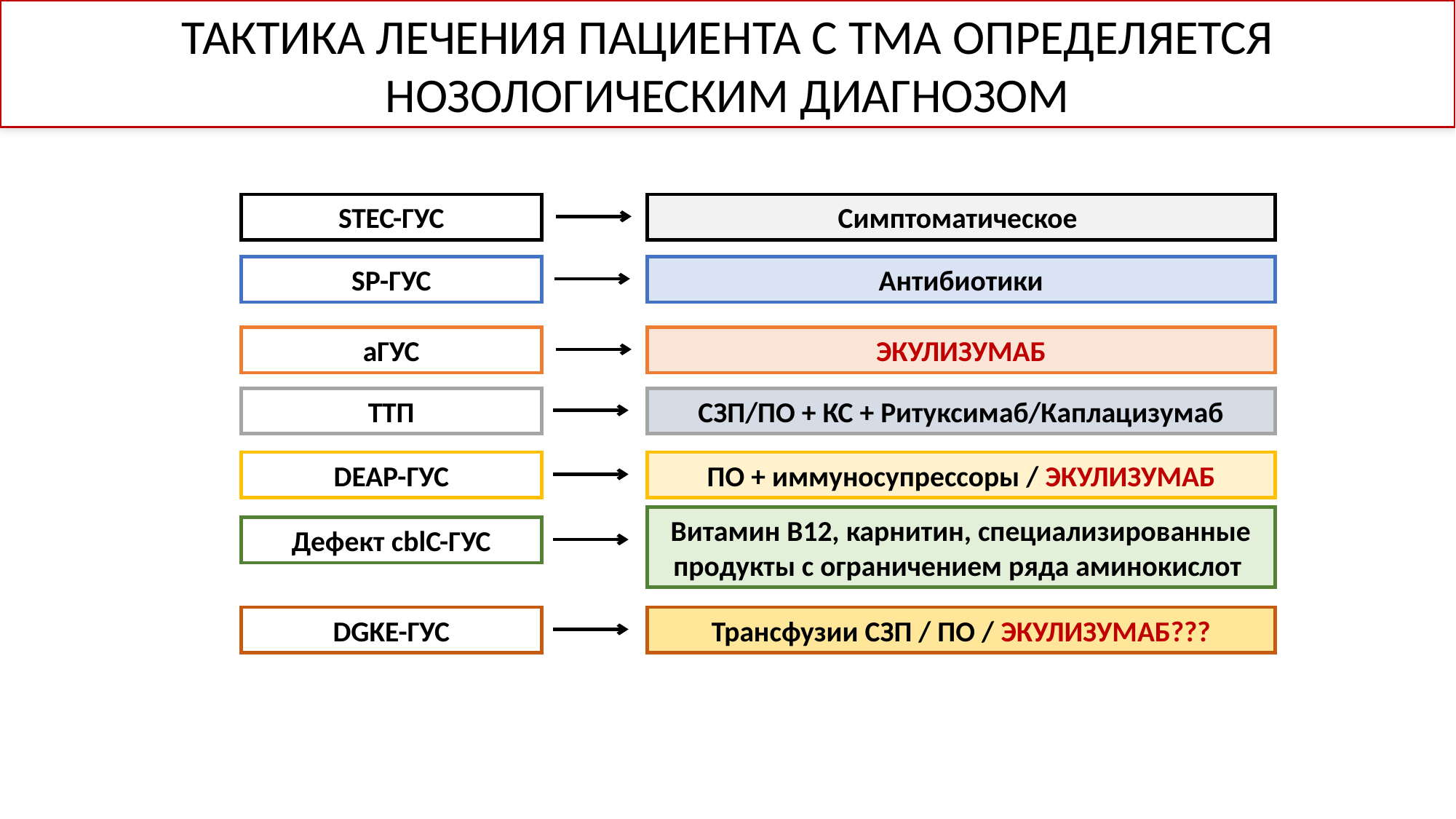

ТАКТИКА ЛЕЧЕНИЯ ПАЦИЕНТА С ТМА ОПРЕДЕЛЯЕТСЯ НОЗОЛОГИЧЕСКИМ ДИАГНОЗОМ
STEC-ГУС
Симптоматическое
SP-ГУС
Антибиотики
аГУС
ЭКУЛИЗУМАБ
ТТП
СЗП/ПО + КС + Ритуксимаб/Каплацизумаб
DEAP-ГУС
ПО + иммуносупрессоры / ЭКУЛИЗУМАБ
Витамин В12, карнитин, специализированные продукты с ограничением ряда аминокислот
Дефект cblC-ГУС
DGKE-ГУС
Трансфузии СЗП / ПО / ЭКУЛИЗУМАБ???